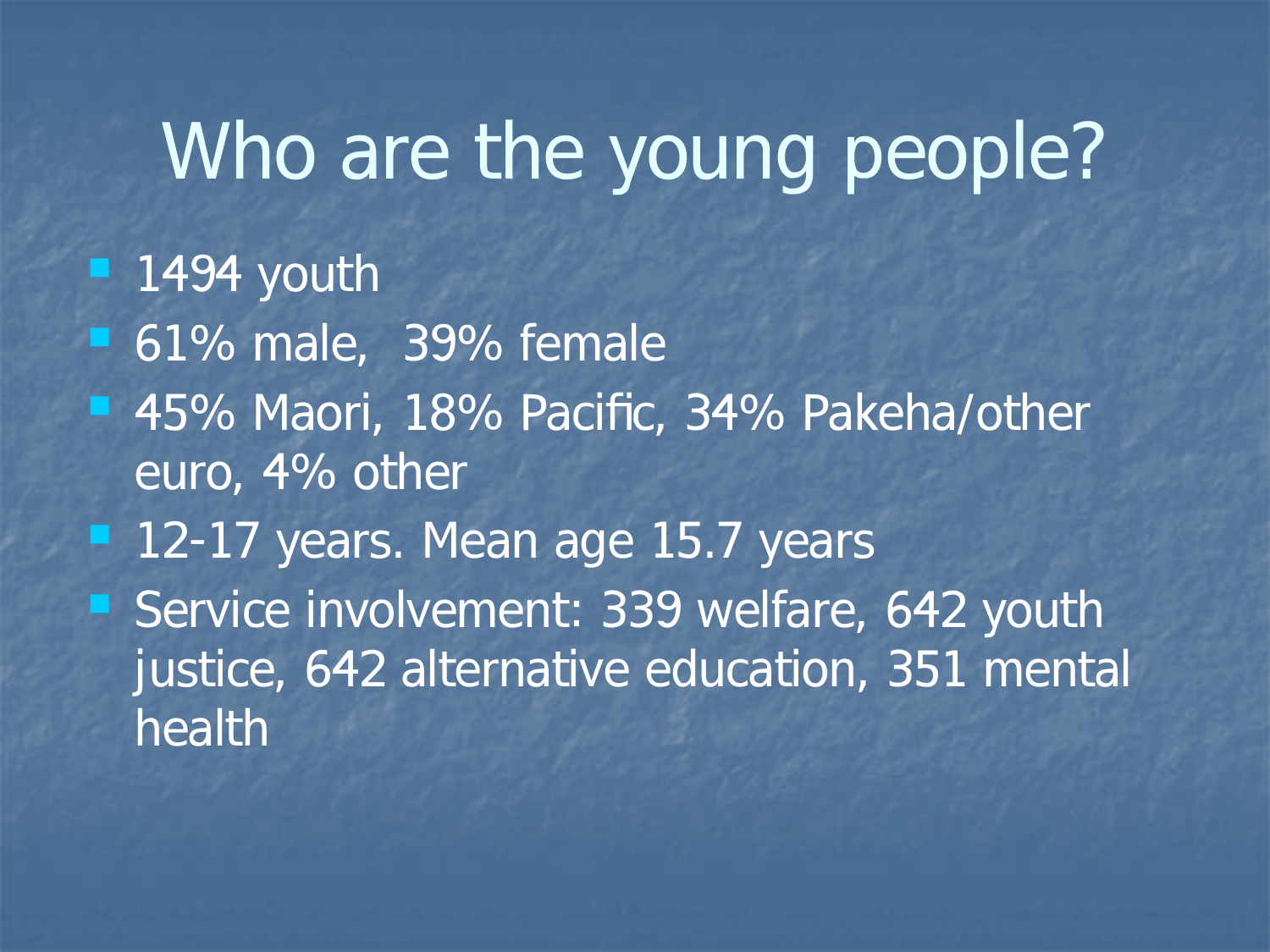

# Who are the young people?
1494 youth
61% male,  39% female
45% Maori, 18% Pacific, 34% Pakeha/other euro, 4% other
12-17 years. Mean age 15.7 years
Service involvement: 339 welfare, 642 youth justice, 642 alternative education, 351 mental health